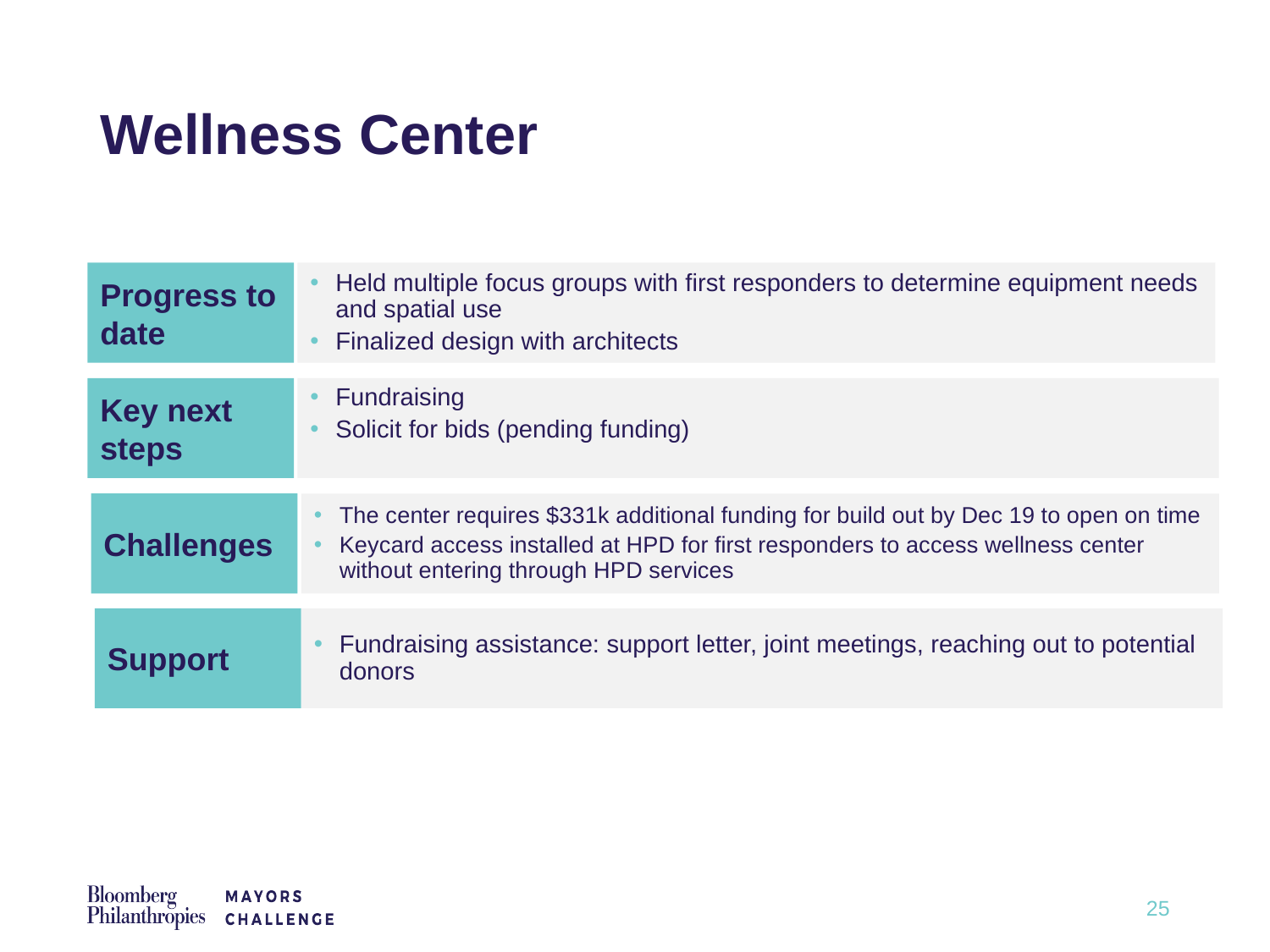

# Wellness Center

Progress to date
Held multiple focus groups with first responders to determine equipment needs and spatial use
Finalized design with architects
Key next steps
Fundraising
Solicit for bids (pending funding)
Challenges
The center requires $331k additional funding for build out by Dec 19 to open on time
Keycard access installed at HPD for first responders to access wellness center without entering through HPD services
Support
Fundraising assistance: support letter, joint meetings, reaching out to potential donors
25